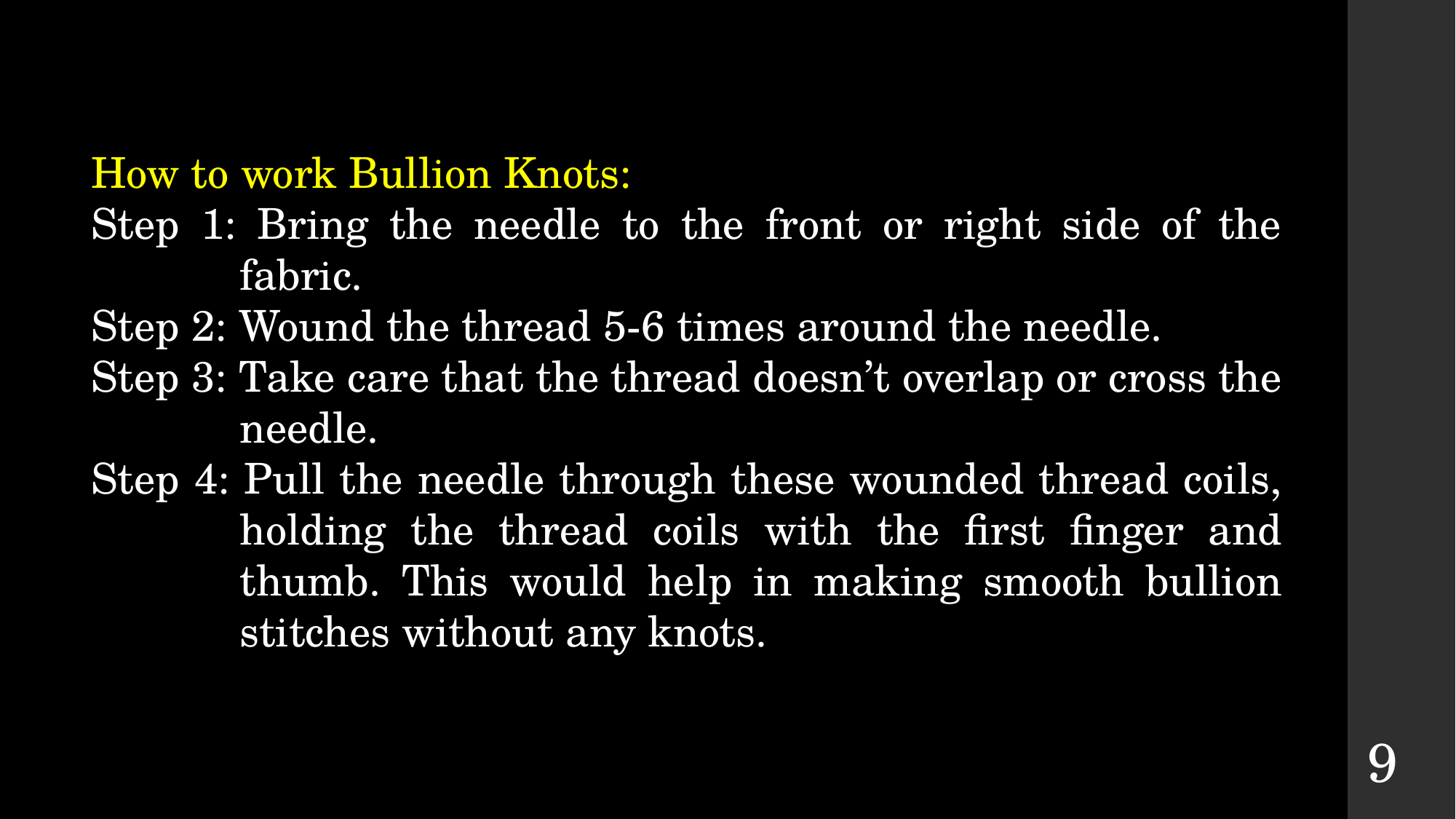

How to work Bullion Knots:
Step 1: Bring the needle to the front or right side of the fabric.
Step 2: Wound the thread 5-6 times around the needle.
Step 3: Take care that the thread doesn’t overlap or cross the needle.
Step 4: Pull the needle through these wounded thread coils, holding the thread coils with the first finger and thumb. This would help in making smooth bullion stitches without any knots.

9